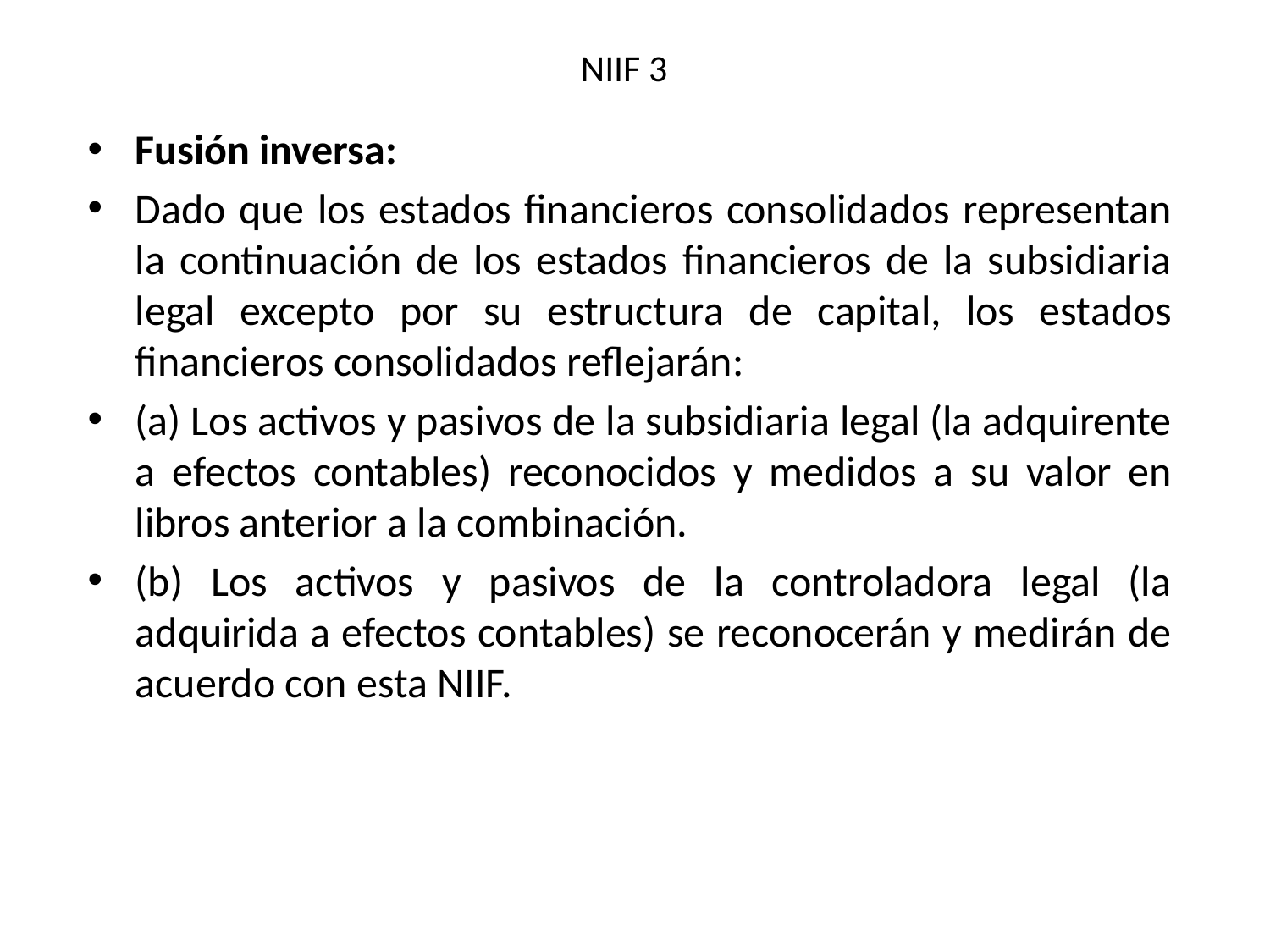

# NIIF 3
Fusión inversa:
Dado que los estados financieros consolidados representan la continuación de los estados financieros de la subsidiaria legal excepto por su estructura de capital, los estados financieros consolidados reflejarán:
(a) Los activos y pasivos de la subsidiaria legal (la adquirente a efectos contables) reconocidos y medidos a su valor en libros anterior a la combinación.
(b) Los activos y pasivos de la controladora legal (la adquirida a efectos contables) se reconocerán y medirán de acuerdo con esta NIIF.